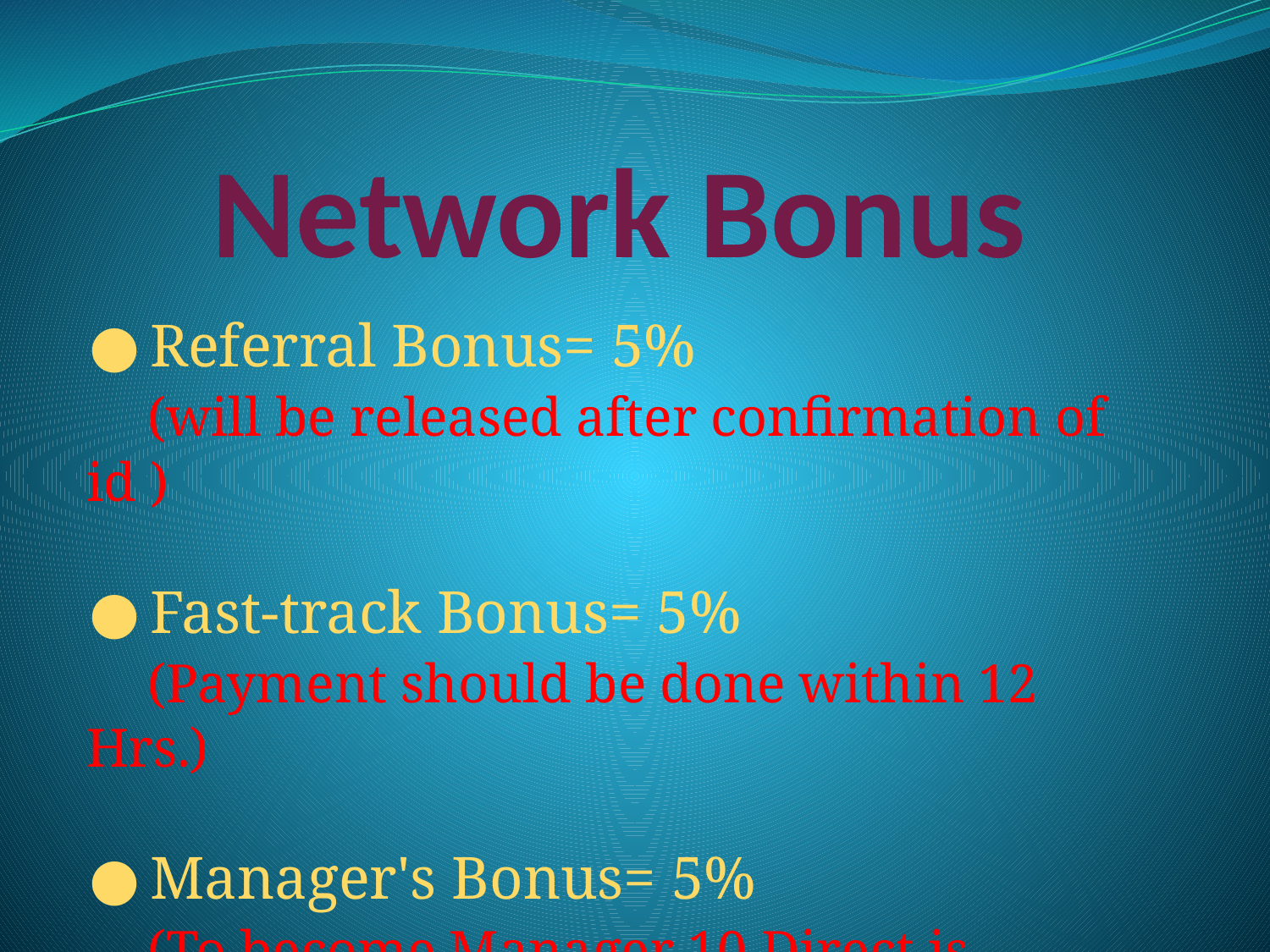

# Network Bonus
Referral Bonus= 5%
    (will be released after confirmation of id )

Fast-track Bonus= 5%
    (Payment should be done within 12 Hrs.)

Manager's Bonus= 5%
    (To become Manager 10 Direct is Required)